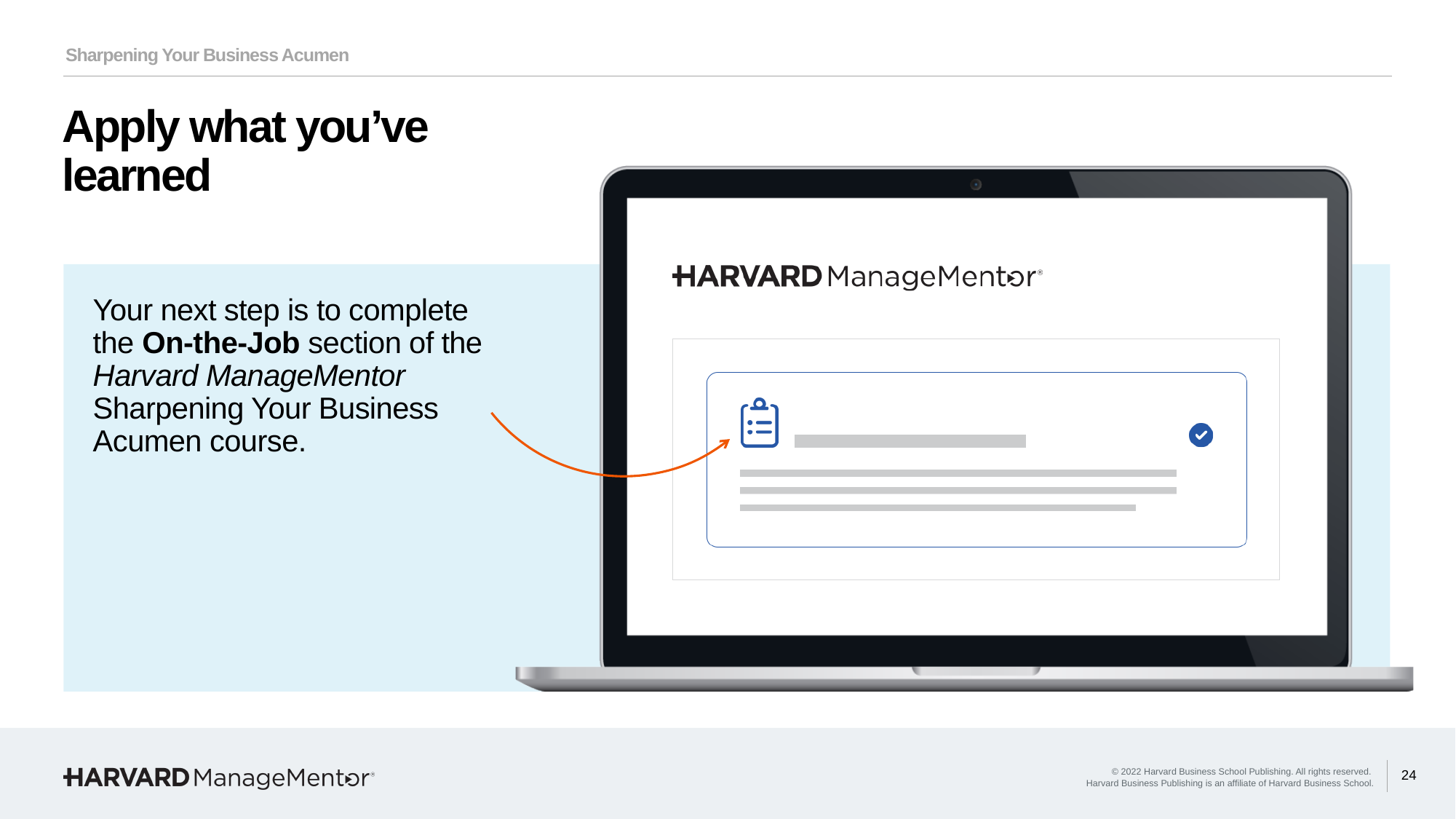

Sharpening Your Business Acumen

Apply what you’ve learned
Your next step is to complete
the On-the-Job section of the
Harvard ManageMentor
Sharpening Your Business Acumen course.